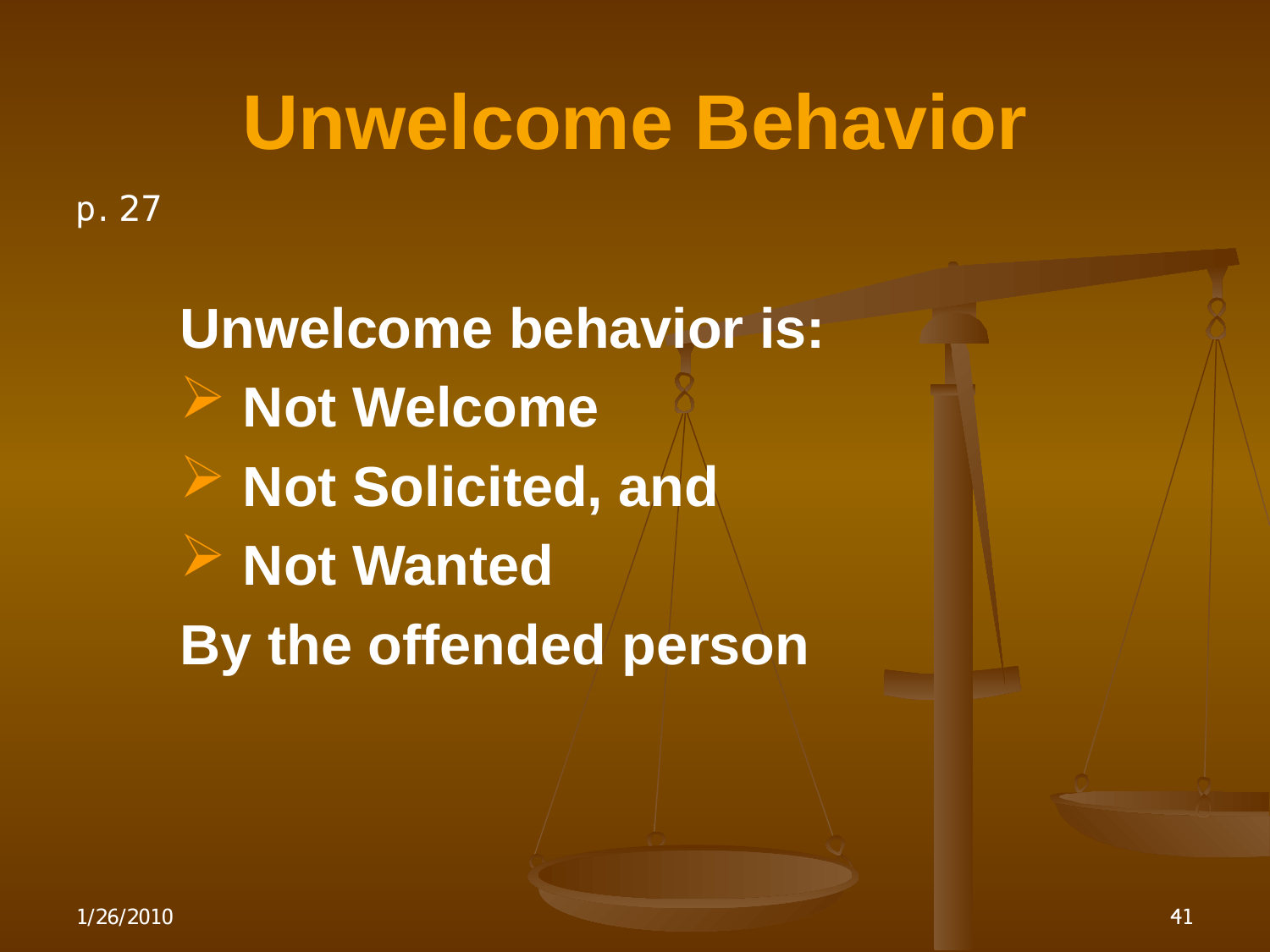

# Unwelcome Behavior
p. 27
Unwelcome behavior is:
 Not Welcome
 Not Solicited, and
 Not Wanted
By the offended person
1/26/2010
41